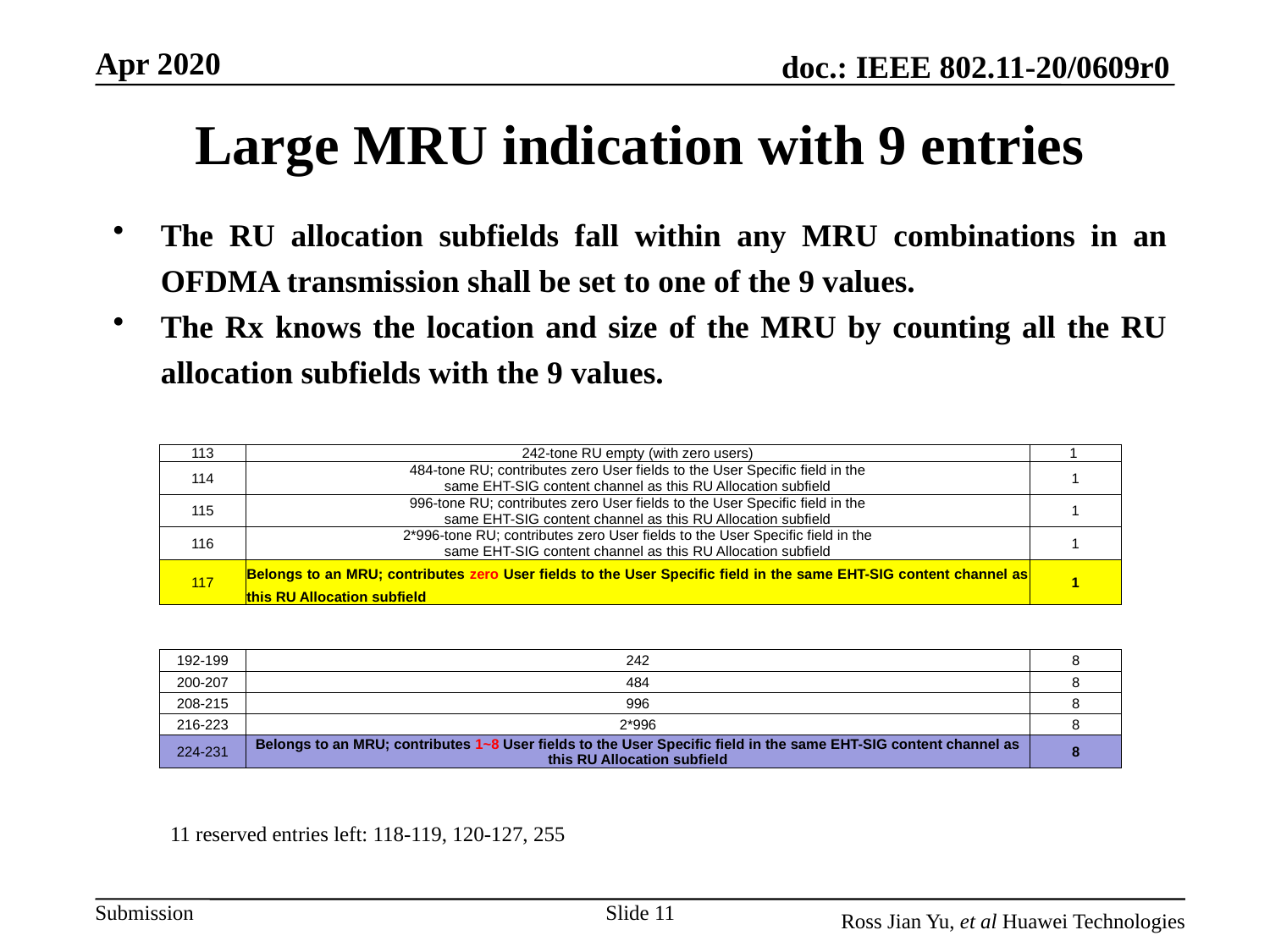

# Large MRU indication with 9 entries
The RU allocation subfields fall within any MRU combinations in an OFDMA transmission shall be set to one of the 9 values.
The Rx knows the location and size of the MRU by counting all the RU allocation subfields with the 9 values.

| 113 | 242-tone RU empty (with zero users) | 1 |
| --- | --- | --- |
| 114 | 484-tone RU; contributes zero User fields to the User Specific field in the same EHT-SIG content channel as this RU Allocation subfield | 1 |
| 115 | 996-tone RU; contributes zero User fields to the User Specific field in the same EHT-SIG content channel as this RU Allocation subfield | 1 |
| 116 | 2\*996-tone RU; contributes zero User fields to the User Specific field in the same EHT-SIG content channel as this RU Allocation subfield | 1 |
| 117 | Belongs to an MRU; contributes zero User fields to the User Specific field in the same EHT-SIG content channel as this RU Allocation subfield | 1 |
| 192-199 | 242 | 8 |
| --- | --- | --- |
| 200-207 | 484 | 8 |
| 208-215 | 996 | 8 |
| 216-223 | 2\*996 | 8 |
| 224-231 | Belongs to an MRU; contributes 1~8 User fields to the User Specific field in the same EHT-SIG content channel as this RU Allocation subfield | 8 |
11 reserved entries left: 118-119, 120-127, 255
Slide 11